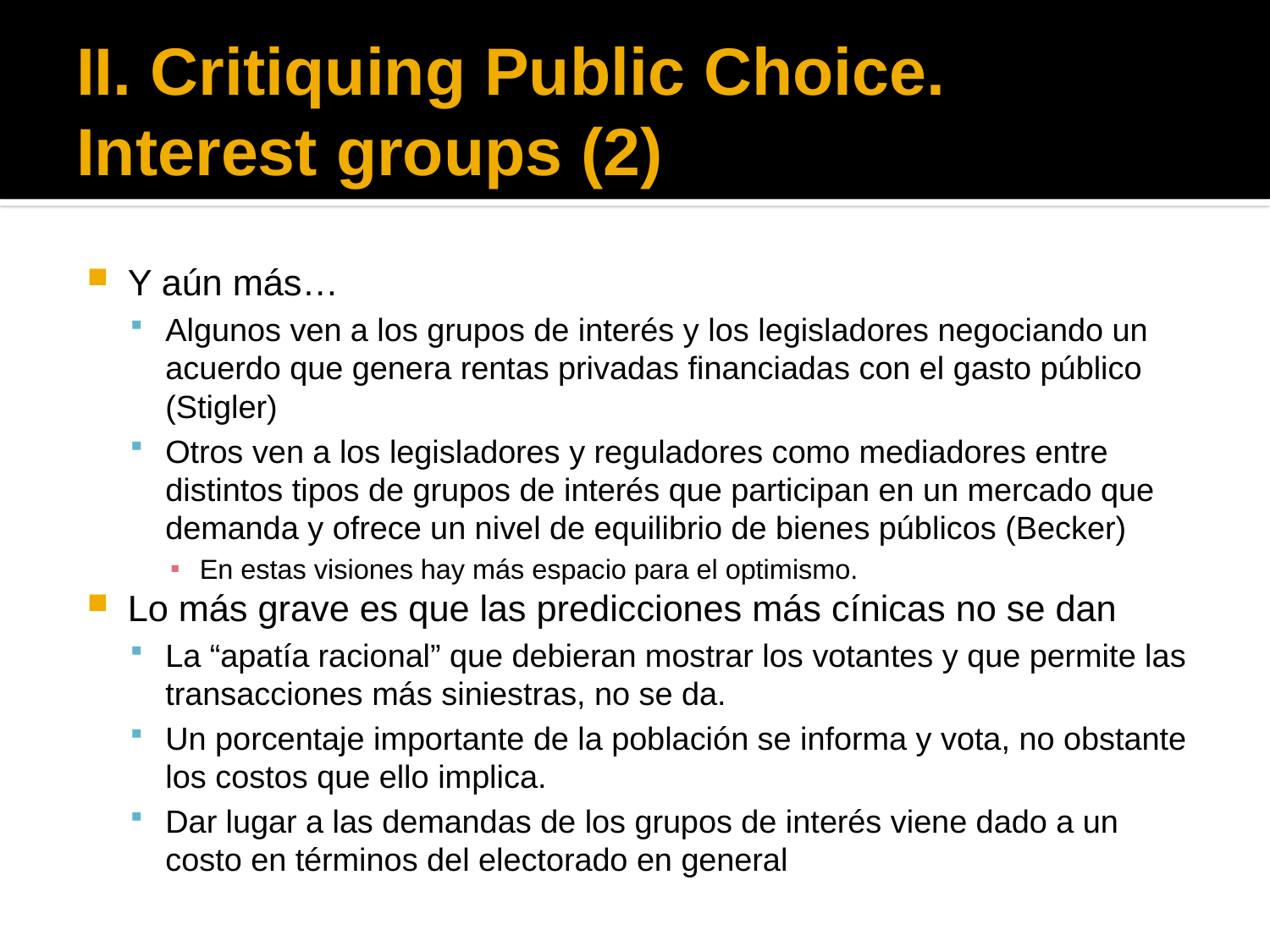

# II. Critiquing Public Choice. Interest groups (2)
Y aún más…
Algunos ven a los grupos de interés y los legisladores negociando un acuerdo que genera rentas privadas financiadas con el gasto público (Stigler)
Otros ven a los legisladores y reguladores como mediadores entre distintos tipos de grupos de interés que participan en un mercado que demanda y ofrece un nivel de equilibrio de bienes públicos (Becker)
En estas visiones hay más espacio para el optimismo.
Lo más grave es que las predicciones más cínicas no se dan
La “apatía racional” que debieran mostrar los votantes y que permite las transacciones más siniestras, no se da.
Un porcentaje importante de la población se informa y vota, no obstante los costos que ello implica.
Dar lugar a las demandas de los grupos de interés viene dado a un costo en términos del electorado en general